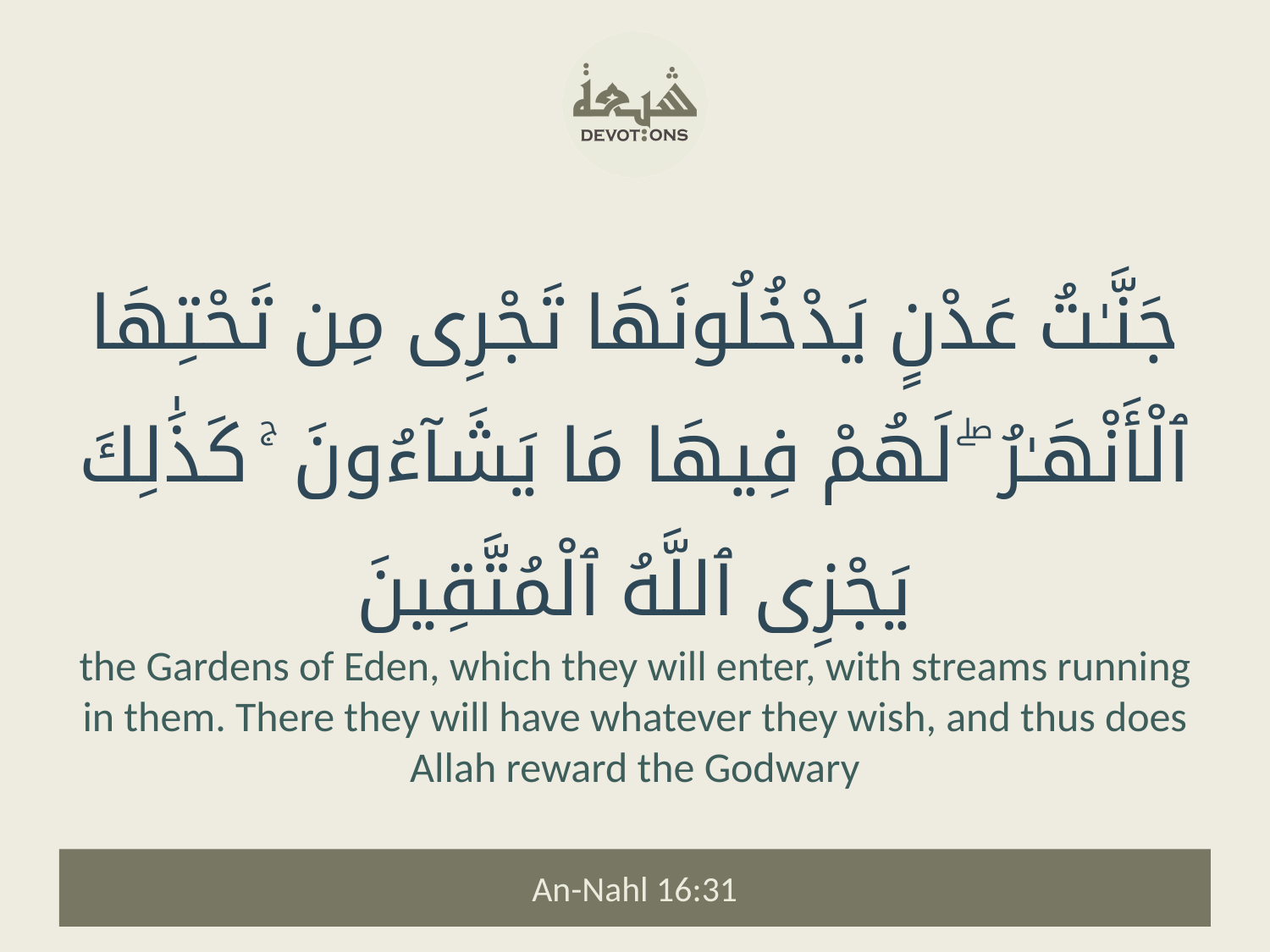

جَنَّـٰتُ عَدْنٍ يَدْخُلُونَهَا تَجْرِى مِن تَحْتِهَا ٱلْأَنْهَـٰرُ ۖ لَهُمْ فِيهَا مَا يَشَآءُونَ ۚ كَذَٰلِكَ يَجْزِى ٱللَّهُ ٱلْمُتَّقِينَ
the Gardens of Eden, which they will enter, with streams running in them. There they will have whatever they wish, and thus does Allah reward the Godwary
An-Nahl 16:31